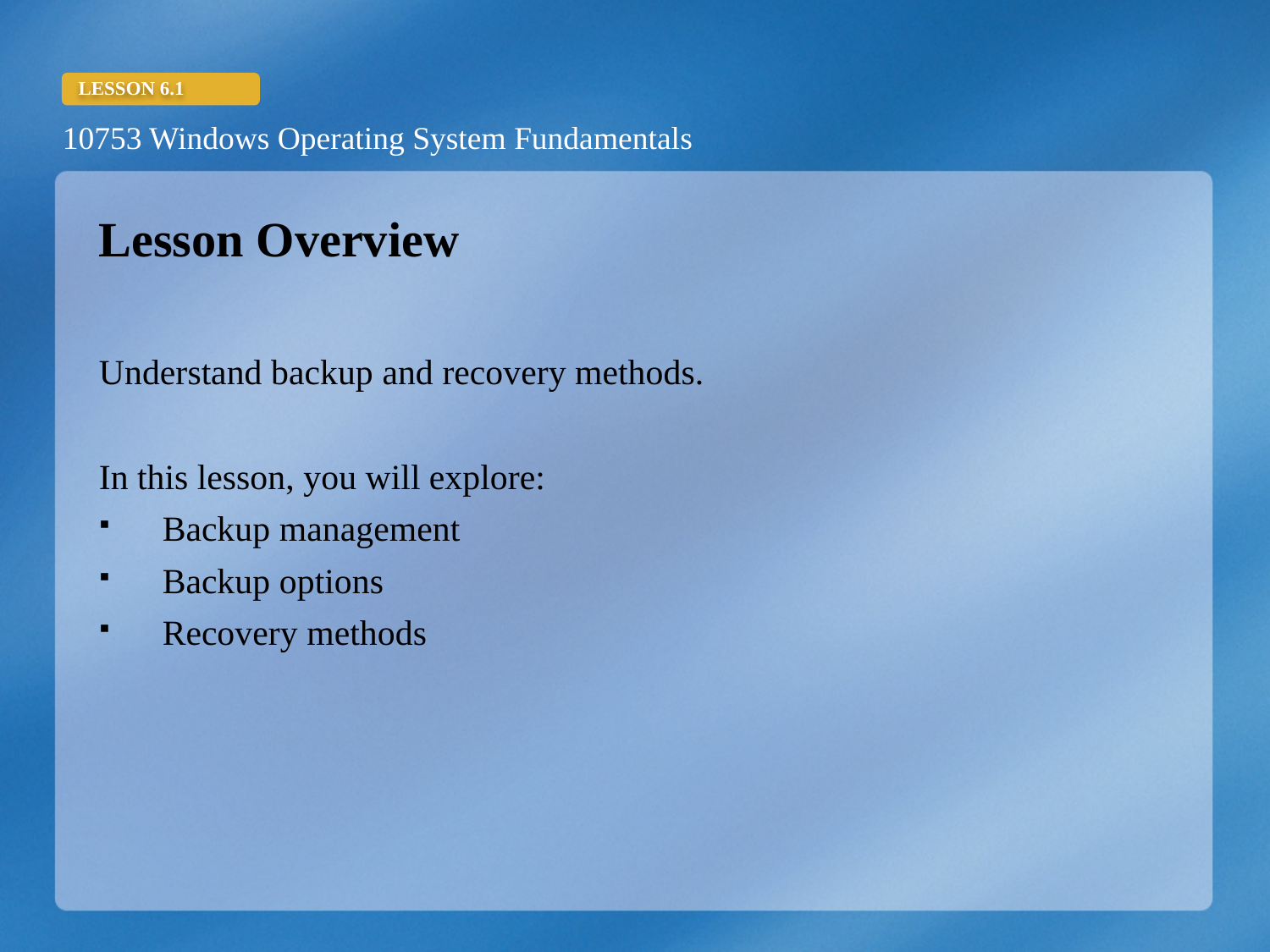

Lesson Overview

Understand backup and recovery methods.

In this lesson, you will explore:
Backup management
Backup options
Recovery methods